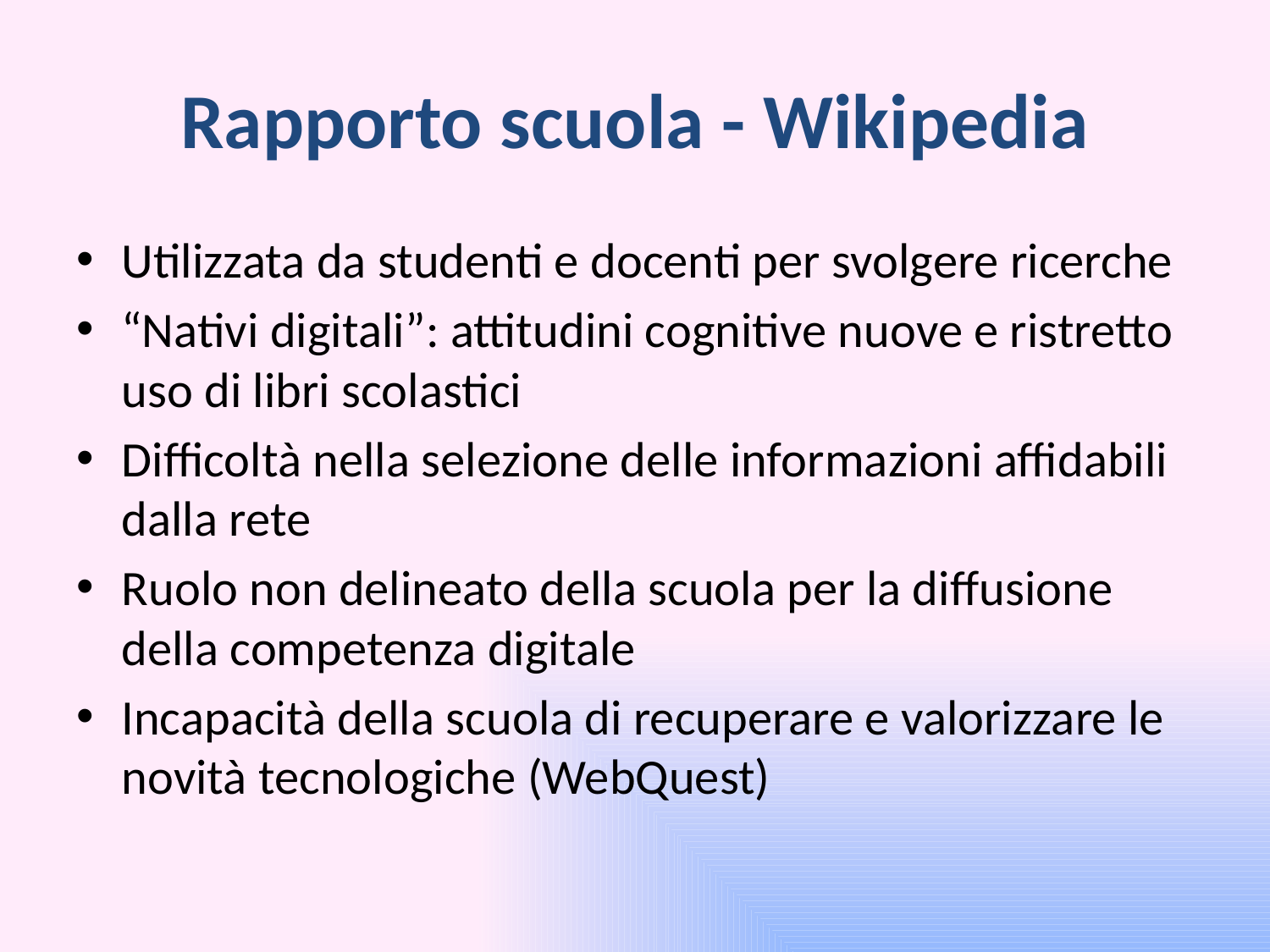

# Rapporto scuola - Wikipedia
Utilizzata da studenti e docenti per svolgere ricerche
“Nativi digitali”: attitudini cognitive nuove e ristretto uso di libri scolastici
Difficoltà nella selezione delle informazioni affidabili dalla rete
Ruolo non delineato della scuola per la diffusione della competenza digitale
Incapacità della scuola di recuperare e valorizzare le novità tecnologiche (WebQuest)